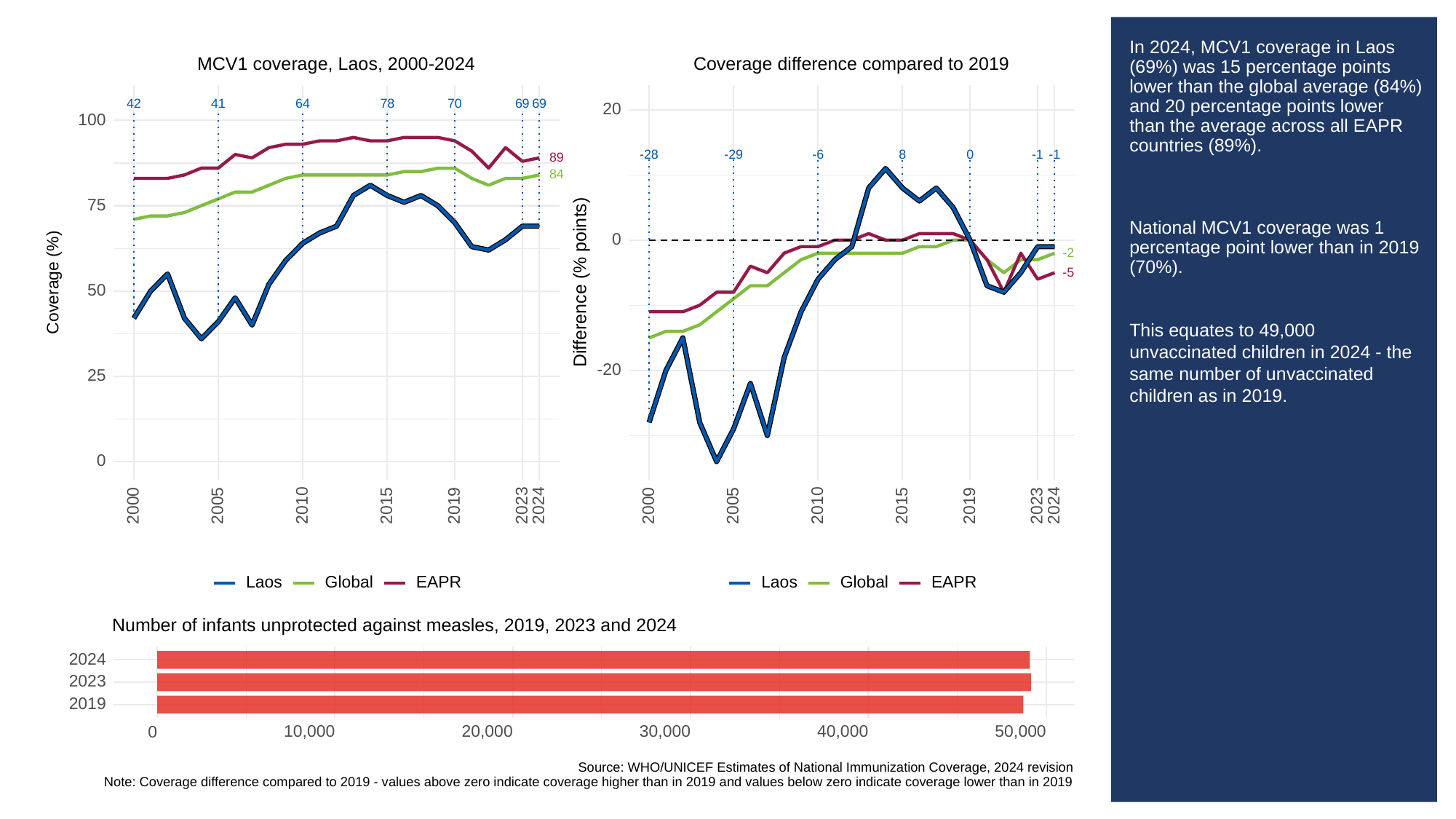

# In 2024, MCV1 coverage in Laos (69%) was 15 percentage points lower than the global average (84%) and 20 percentage points lower than the average across all EAPR countries (89%).

National MCV1 coverage was 1 percentage point lower than in 2019 (70%).

This equates to 49,000 unvaccinated children in 2024 - the same number of unvaccinated children as in 2019.

MCV1 coverage, Laos, 2000-2024
Coverage difference compared to 2019

64
78
70
69
69
42
41
20

100

-28
-29
-6
8
0
-1
-1
89

84

75

0

-2
-5
Difference (% points)
Coverage (%)
50

-20
25

0

2023
2023
2000
2005
2010
2015
2019
2024
2000
2005
2010
2015
2019
2024
Global
Global
Laos
Laos
EAPR
EAPR

Number of infants unprotected against measles, 2019, 2023 and 2024

2024

2023

2019

10,000
20,000
30,000
40,000
50,000
0
Source: WHO/UNICEF Estimates of National Immunization Coverage, 2024 revision
Note: Coverage difference compared to 2019 - values above zero indicate coverage higher than in 2019 and values below zero indicate coverage lower than in 2019